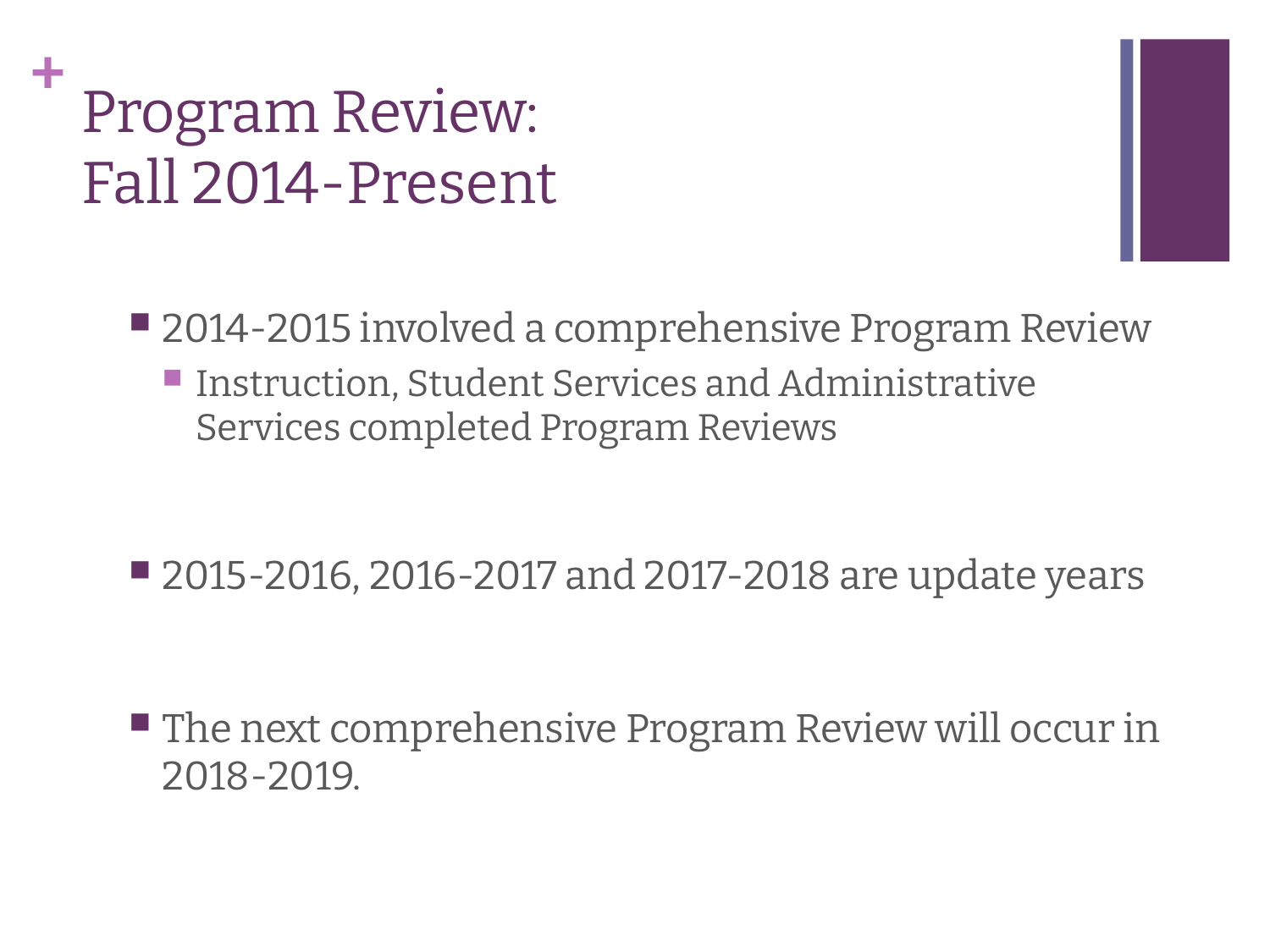

# Program Review: Fall 2014-Present
2014-2015 involved a comprehensive Program Review
Instruction, Student Services and Administrative Services completed Program Reviews

2015-2016, 2016-2017 and 2017-2018 are update years

The next comprehensive Program Review will occur in 2018-2019.